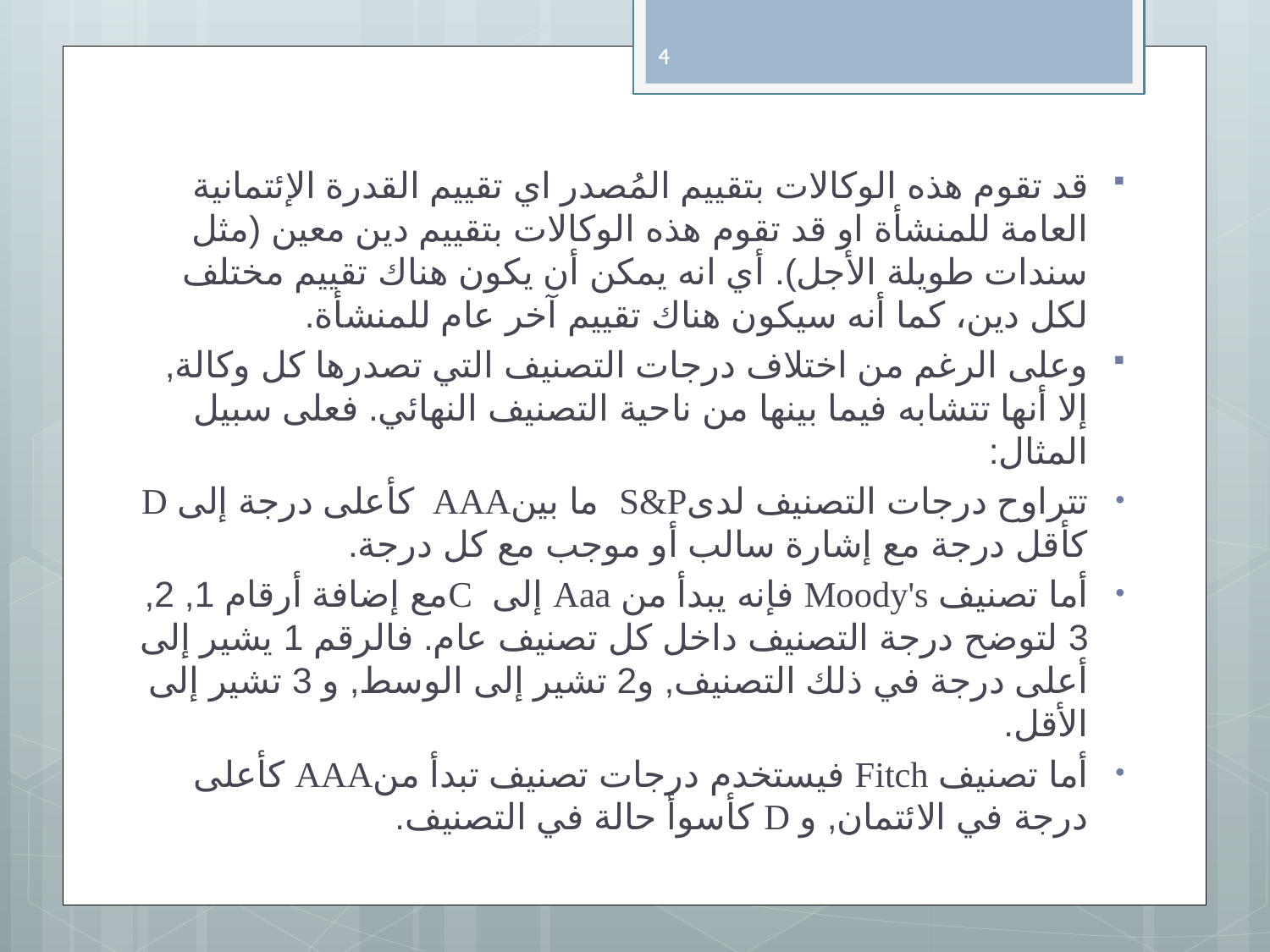

4
قد تقوم هذه الوكالات بتقييم المُصدر اي تقييم القدرة الإئتمانية العامة للمنشأة او قد تقوم هذه الوكالات بتقييم دين معين (مثل سندات طويلة الأجل). أي انه يمكن أن يكون هناك تقييم مختلف لكل دين، كما أنه سيكون هناك تقييم آخر عام للمنشأة.
وعلى الرغم من اختلاف درجات التصنيف التي تصدرها كل وكالة, إلا أنها تتشابه فيما بينها من ناحية التصنيف النهائي. فعلى سبيل المثال:
تتراوح درجات التصنيف لدىS&P  ما بينAAA  كأعلى درجة إلى D كأقل درجة مع إشارة سالب أو موجب مع كل درجة.
أما تصنيف Moody's فإنه يبدأ من Aaa إلى  Cمع إضافة أرقام 1, 2, 3 لتوضح درجة التصنيف داخل كل تصنيف عام. فالرقم 1 يشير إلى أعلى درجة في ذلك التصنيف, و2 تشير إلى الوسط, و 3 تشير إلى الأقل.
أما تصنيف Fitch فيستخدم درجات تصنيف تبدأ منAAA كأعلى درجة في الائتمان, و D كأسوأ حالة في التصنيف.